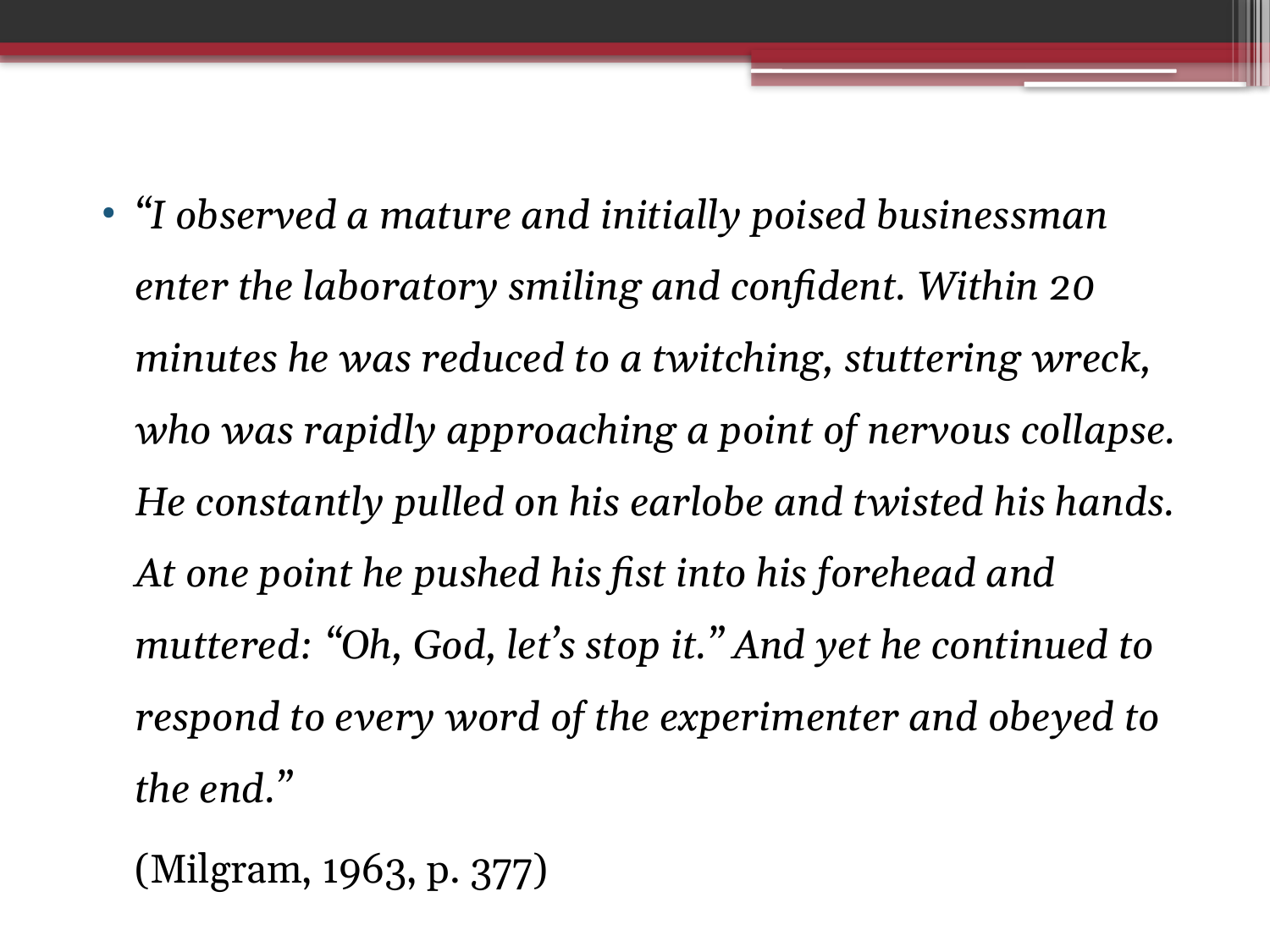

“I observed a mature and initially poised businessman enter the laboratory smiling and confident. Within 20 minutes he was reduced to a twitching, stuttering wreck, who was rapidly approaching a point of nervous collapse. He constantly pulled on his earlobe and twisted his hands.  At one point he pushed his fist into his forehead and muttered: “Oh, God, let’s stop it.” And yet he continued to respond to every word of the experimenter and obeyed to the end.”
	(Milgram, 1963, p. 377)